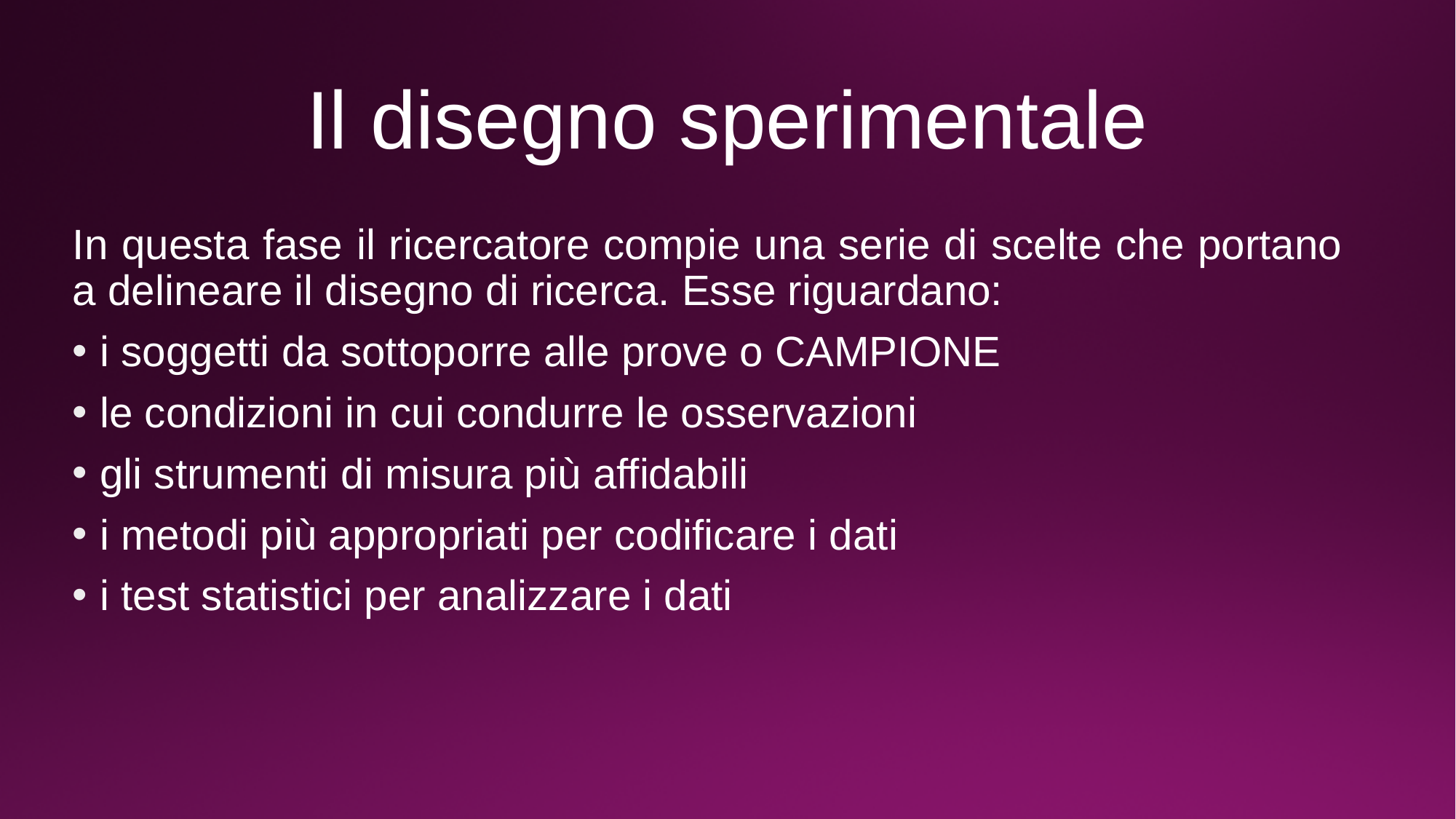

# Il disegno sperimentale
In questa fase il ricercatore compie una serie di scelte che portano a delineare il disegno di ricerca. Esse riguardano:
i soggetti da sottoporre alle prove o CAMPIONE
le condizioni in cui condurre le osservazioni
gli strumenti di misura più affidabili
i metodi più appropriati per codificare i dati
i test statistici per analizzare i dati